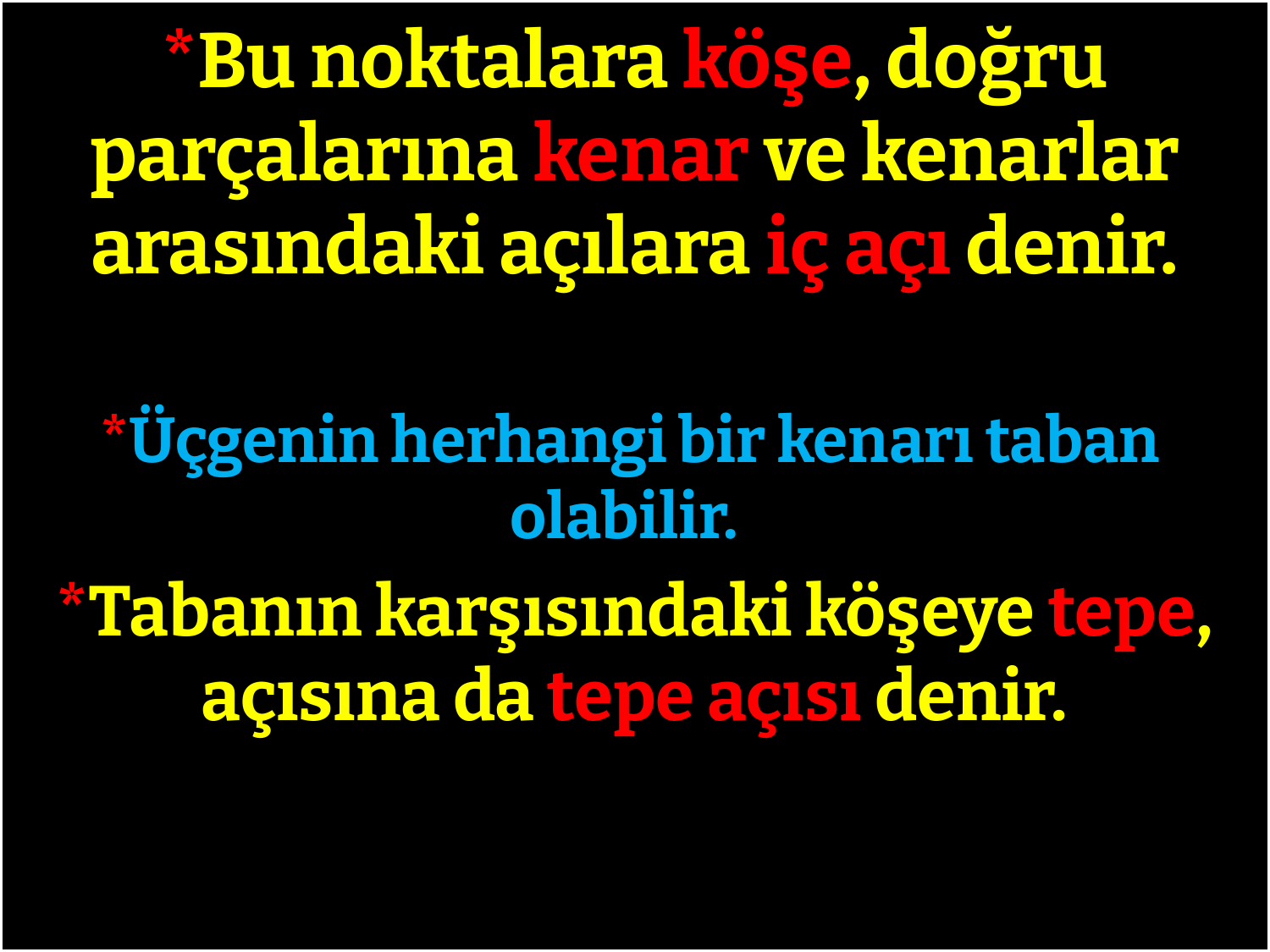

*Bu noktalara köşe, doğru parçalarına kenar ve kenarlar arasındaki açılara iç açı denir.
#
*Üçgenin herhangi bir kenarı taban olabilir.
*Tabanın karşısındaki köşeye tepe, açısına da tepe açısı denir.